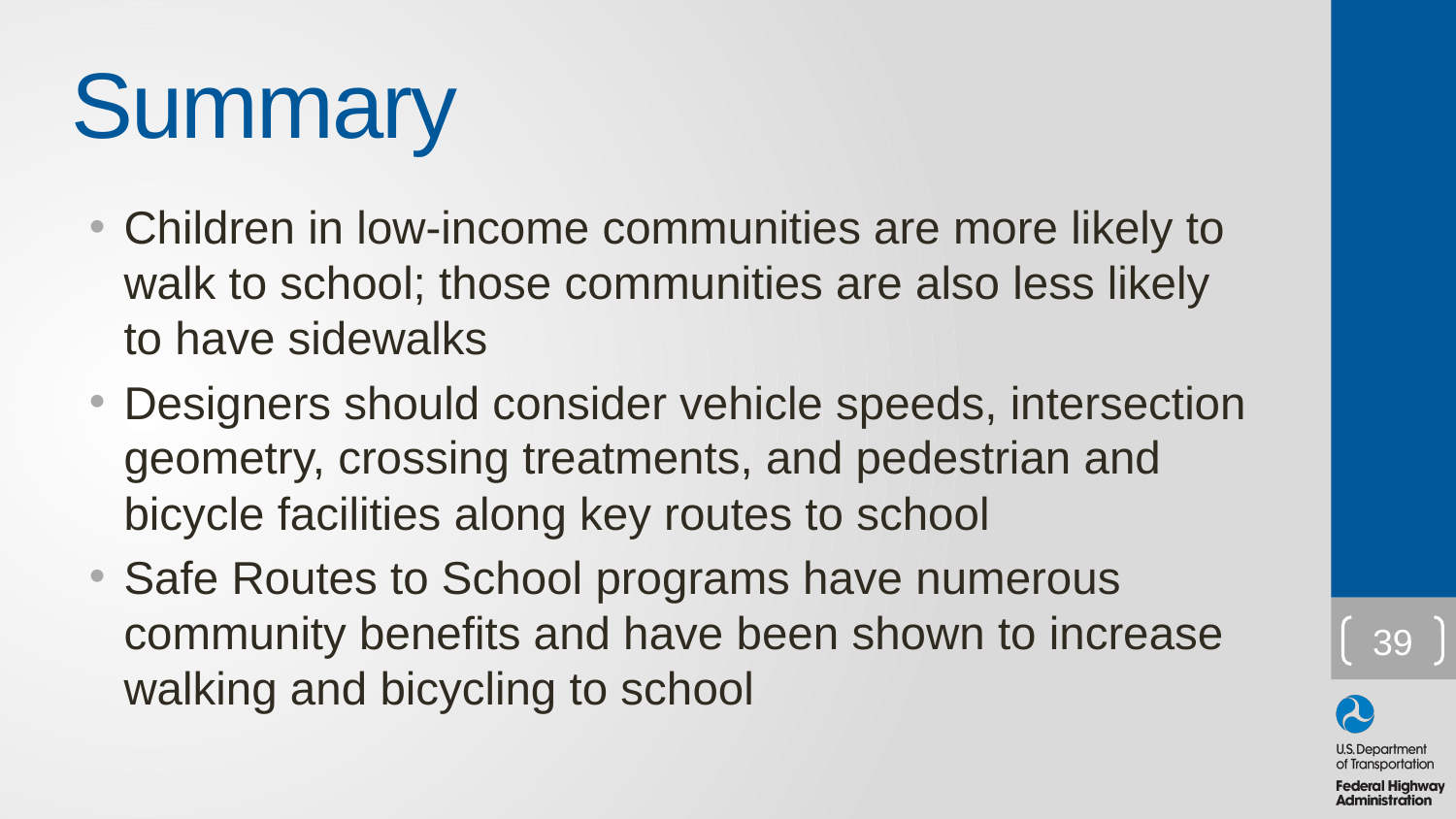

# Summary
Children in low-income communities are more likely to walk to school; those communities are also less likely to have sidewalks
Designers should consider vehicle speeds, intersection geometry, crossing treatments, and pedestrian and bicycle facilities along key routes to school
Safe Routes to School programs have numerous community benefits and have been shown to increase walking and bicycling to school
39